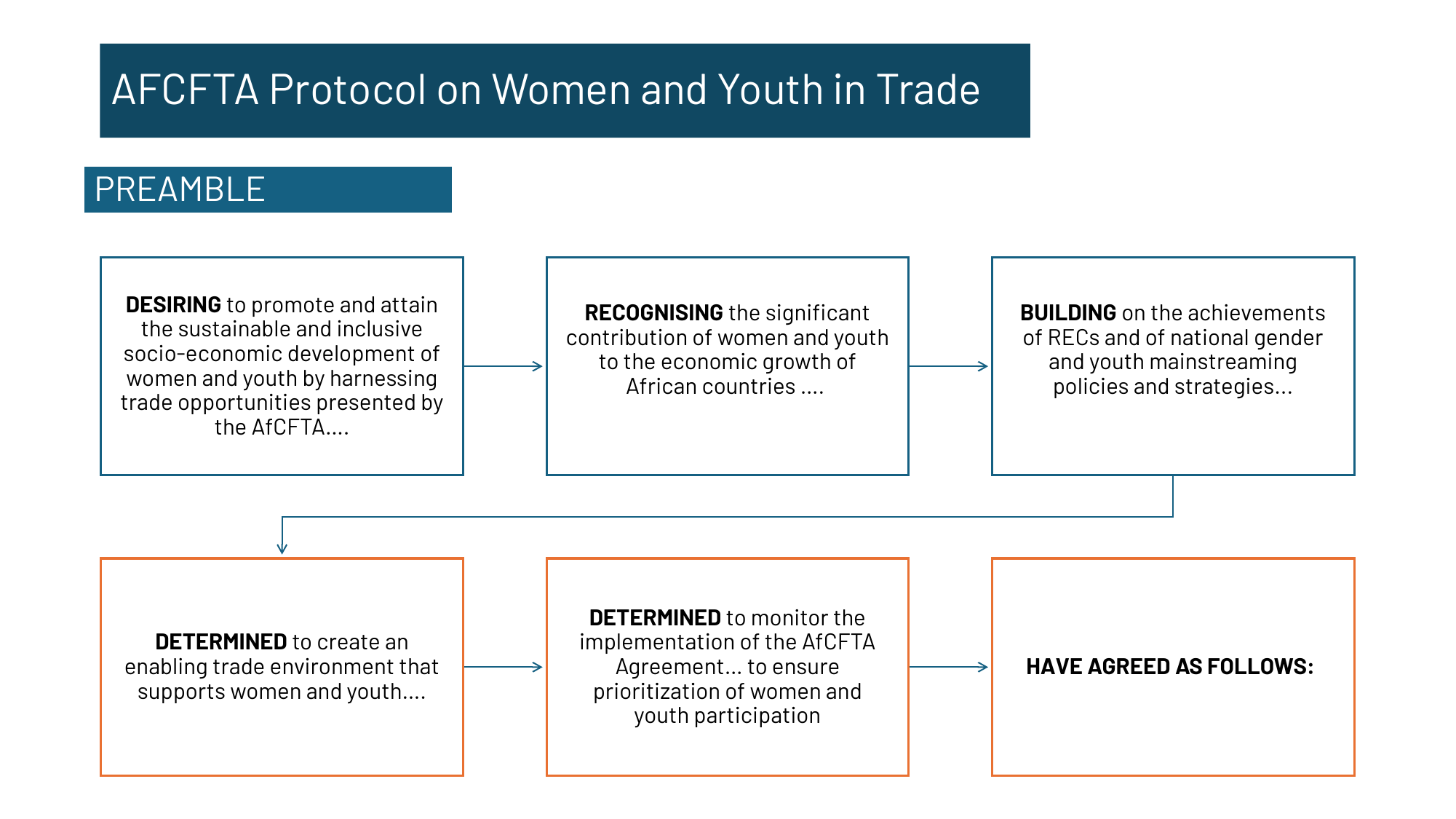

AFCFTA Protocol on Women and Youth in Trade
# PREAMBLE

DESIRING to promote and attain the sustainable and inclusive socio-economic development of women and youth by harnessing trade opportunities presented by the AfCFTA….

RECOGNISING the significant contribution of women and youth to the economic growth of African countries ….

BUILDING on the achievements of RECs and of national gender and youth mainstreaming policies and strategies...

DETERMINED to create an enabling trade environment that supports women and youth….

DETERMINED to monitor the implementation of the AfCFTA Agreement… to ensure prioritization of women and youth participation
HAVE AGREED AS FOLLOWS: